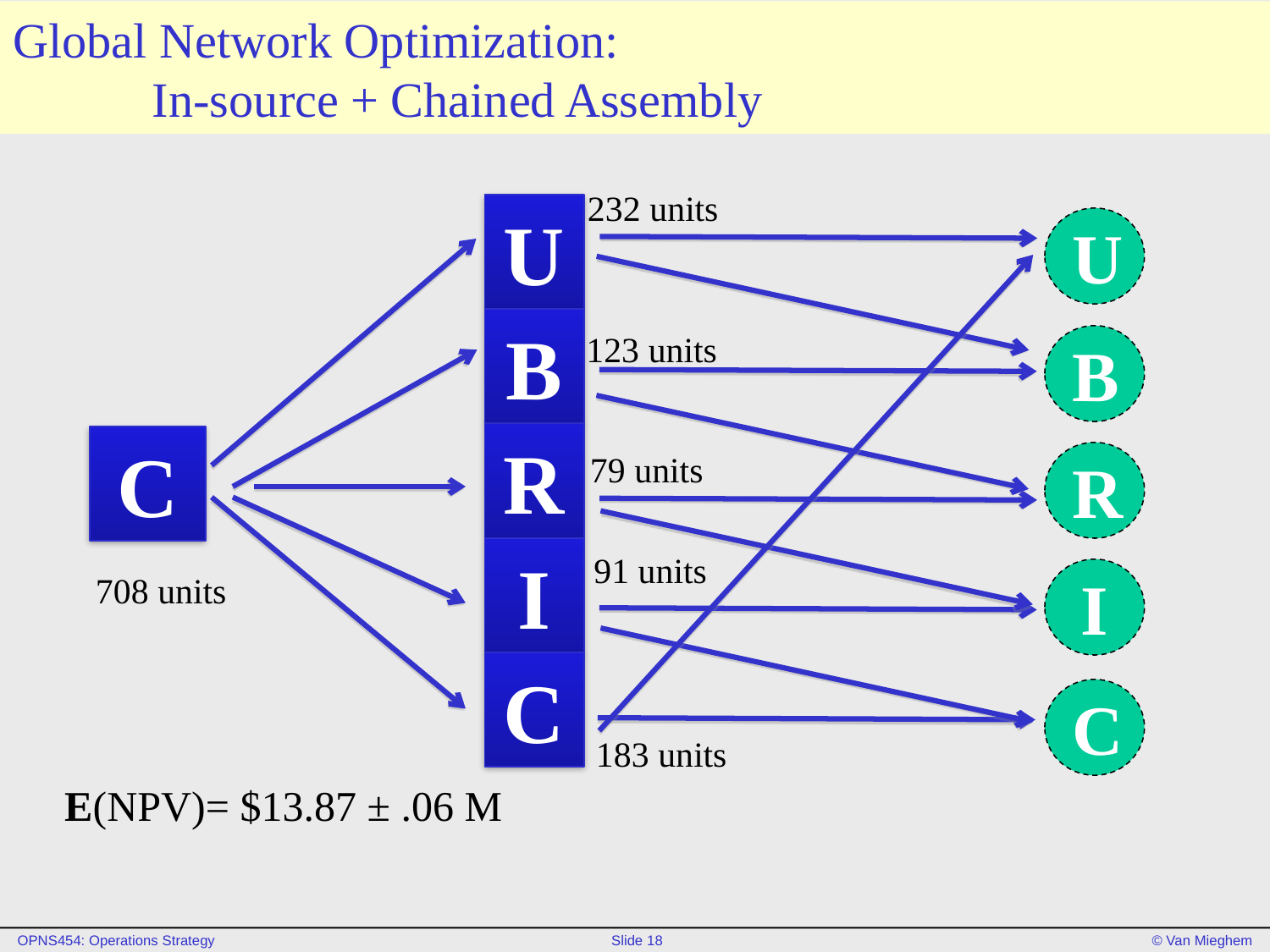

# Global Network Optimization: In-source + Chained Assembly
232 units
U
B
R
I
C
U
B
R
I
C
123 units
C
79 units
91 units
708 units
183 units
E(NPV)= $13.87 ± .06 M